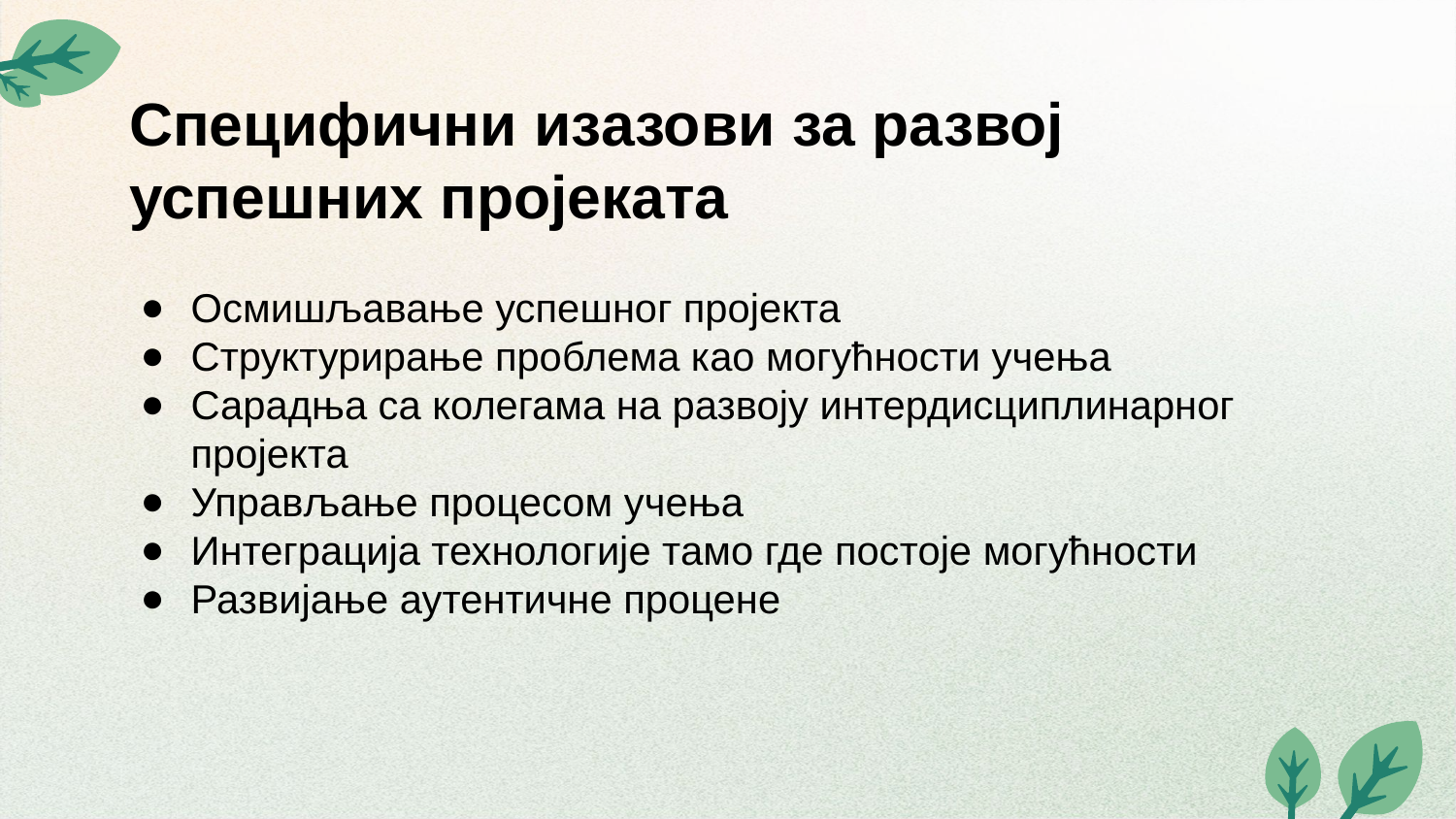

# Специфични изазови за развој успешних пројеката
Осмишљавање успешног пројекта
Структурирање проблема као могућности учења
Сарадња са колегама на развоју интердисциплинарног пројекта
Управљање процесом учења
Интеграција технологије тамо где постоје могућности
Развијање аутентичне процене